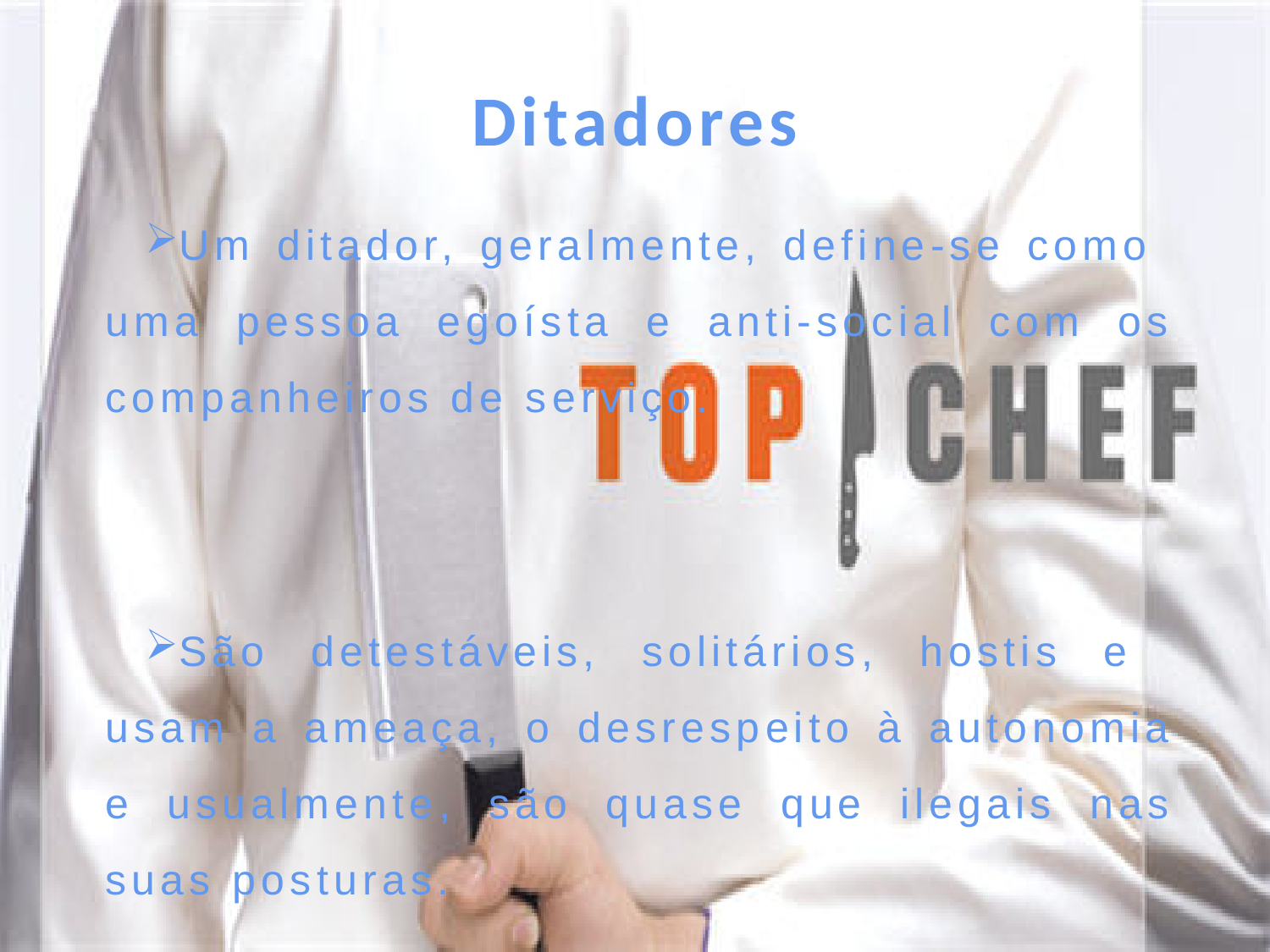

# Ditadores
Um ditador, geralmente, define-se como  uma pessoa egoísta e anti-social com os companheiros de serviço.

São detestáveis, solitários, hostis e  usam a ameaça, o desrespeito à autonomia e usualmente, são quase que ilegais nas suas posturas.